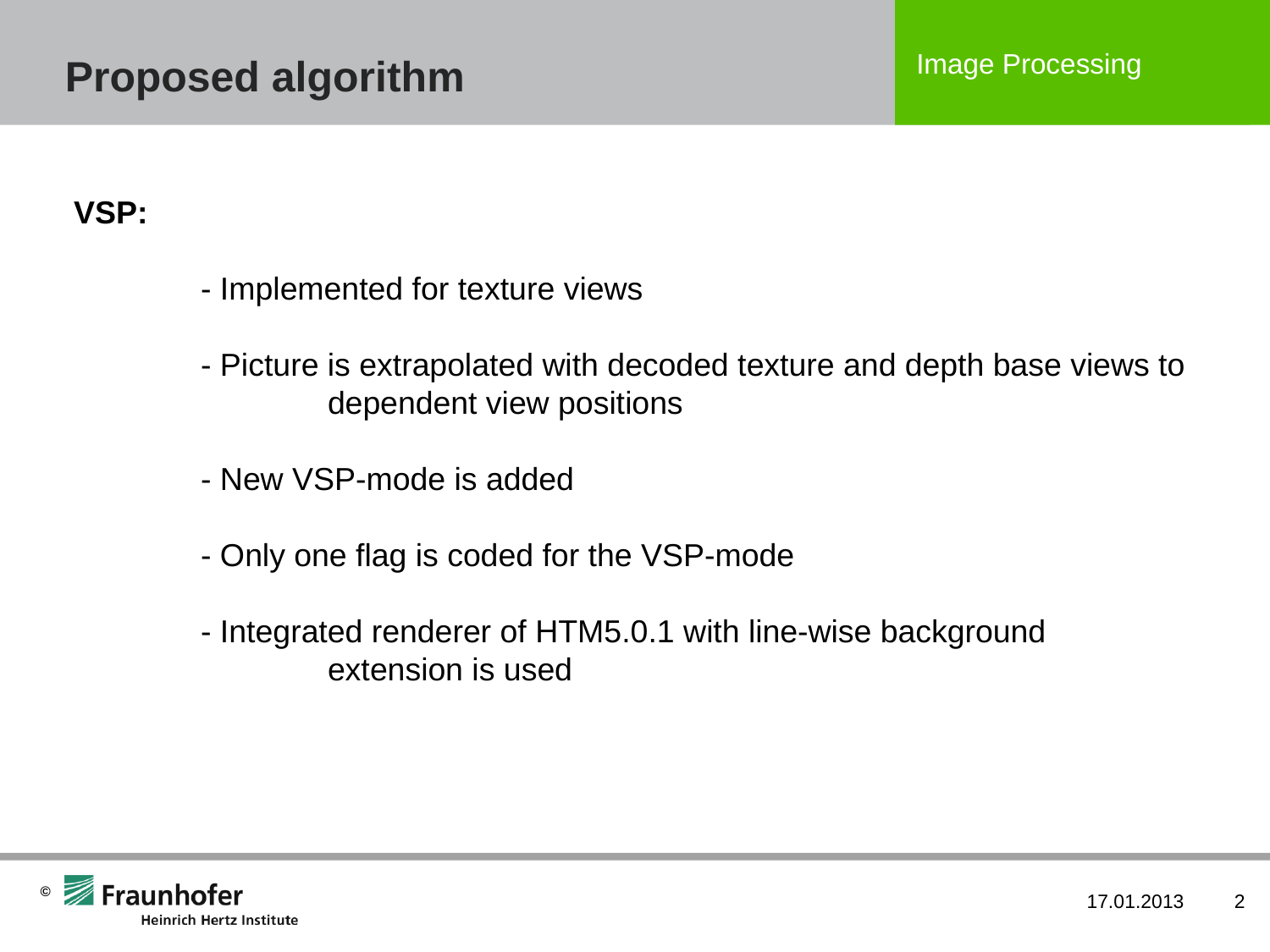

# Proposed algorithm
VSP:

	- Implemented for texture views

	- Picture is extrapolated with decoded texture and depth base views to
		dependent view positions

	- New VSP-mode is added

	- Only one flag is coded for the VSP-mode

	- Integrated renderer of HTM5.0.1 with line-wise background
		extension is used

17.01.2013
2